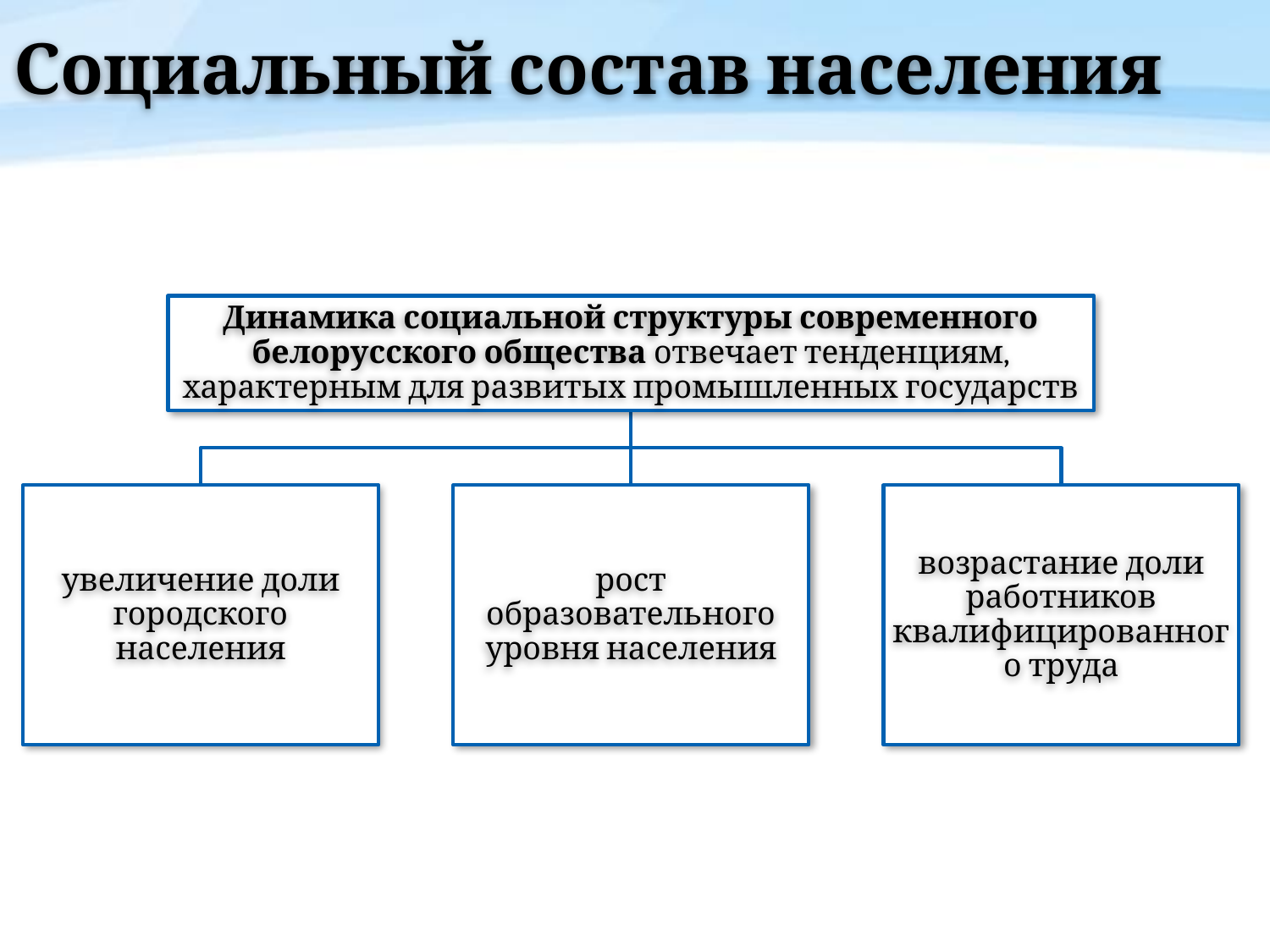

# Социальный состав населения

Динамика социальной структуры современного белорусского общества отвечает тенденциям, характерным для развитых промышленных государств

увеличение доли городского населения

рост образовательного уровня населения

возрастание доли работников квалифицированного труда